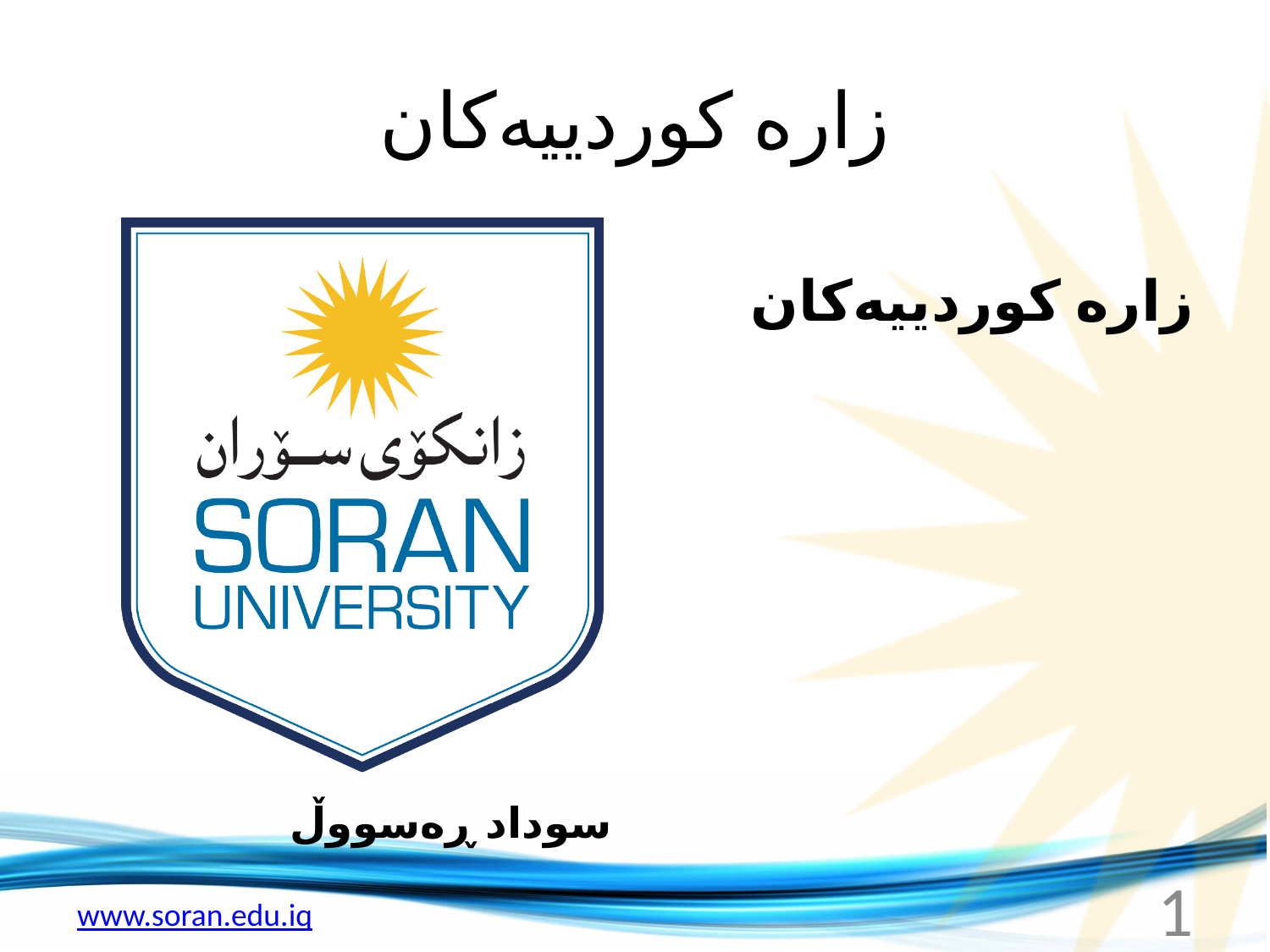

# زارە کوردییەکان
زارە کوردییەکان

سوداد ڕەسووڵ
1